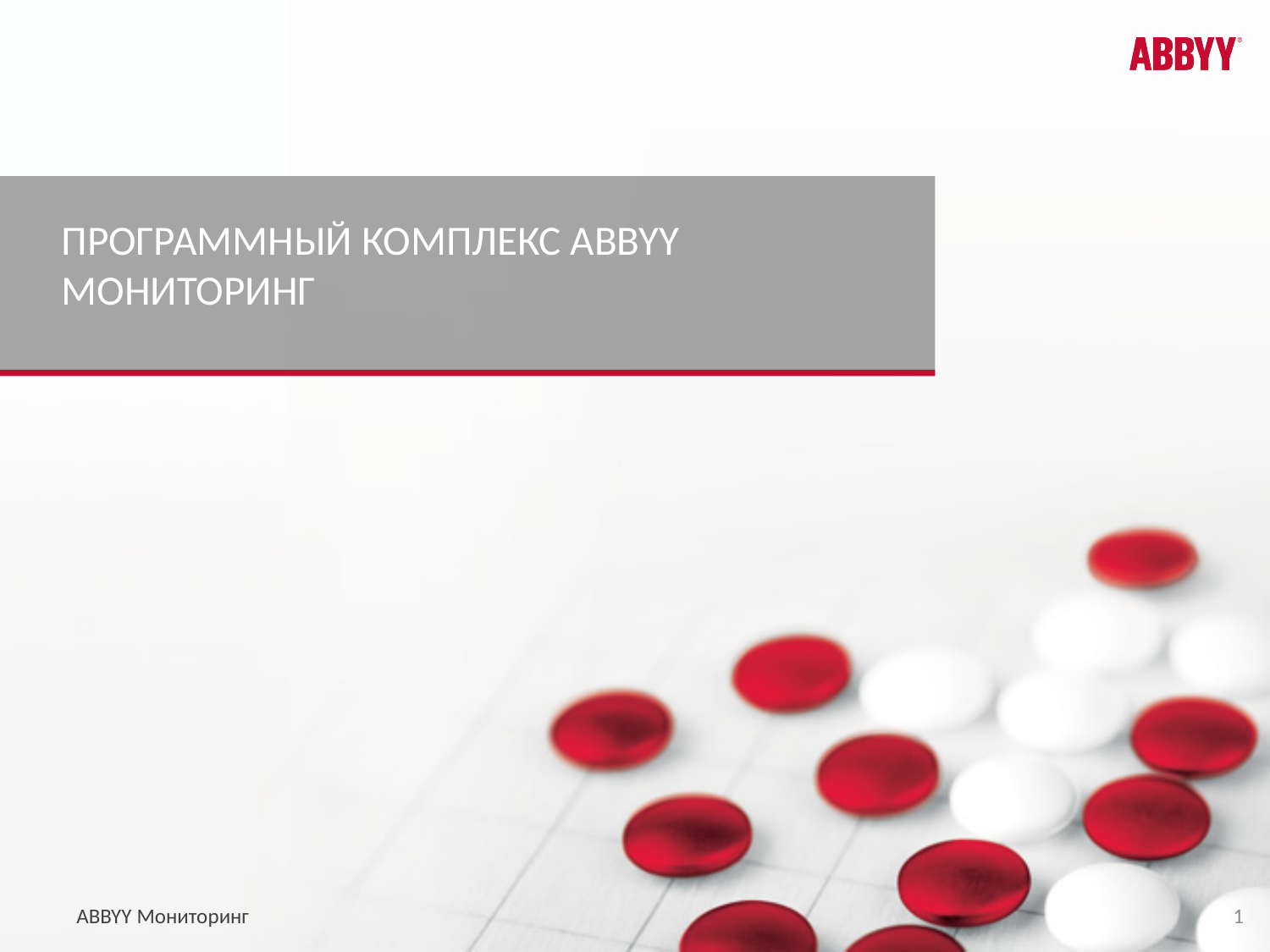

# ПРОГРАММНЫЙ КОМПЛЕКС ABBYY Мониторинг
ABBYY Мониторинг
1